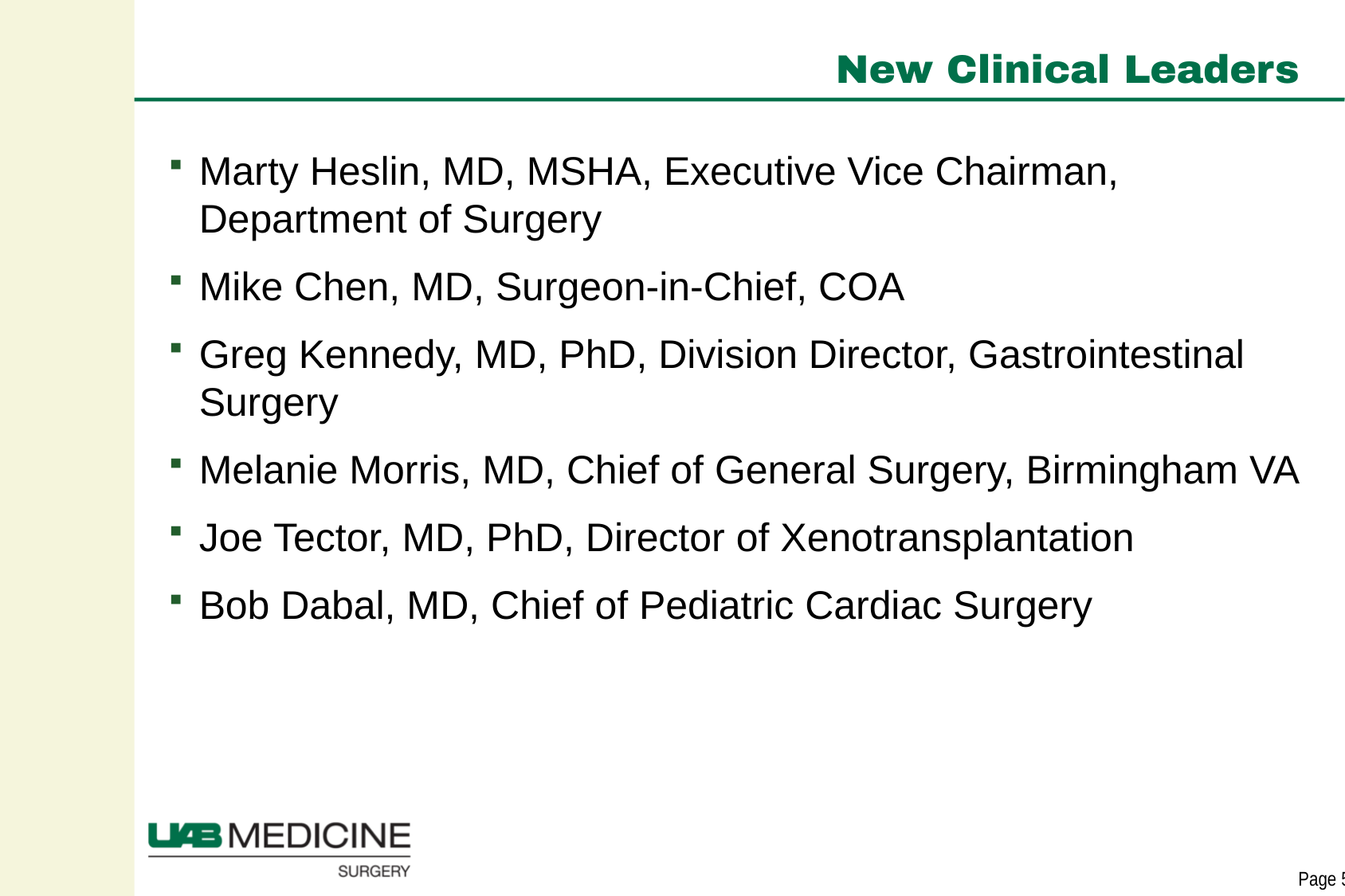

# New Clinical Leaders
Marty Heslin, MD, MSHA, Executive Vice Chairman, Department of Surgery
Mike Chen, MD, Surgeon-in-Chief, COA
Greg Kennedy, MD, PhD, Division Director, Gastrointestinal Surgery
Melanie Morris, MD, Chief of General Surgery, Birmingham VA
Joe Tector, MD, PhD, Director of Xenotransplantation
Bob Dabal, MD, Chief of Pediatric Cardiac Surgery